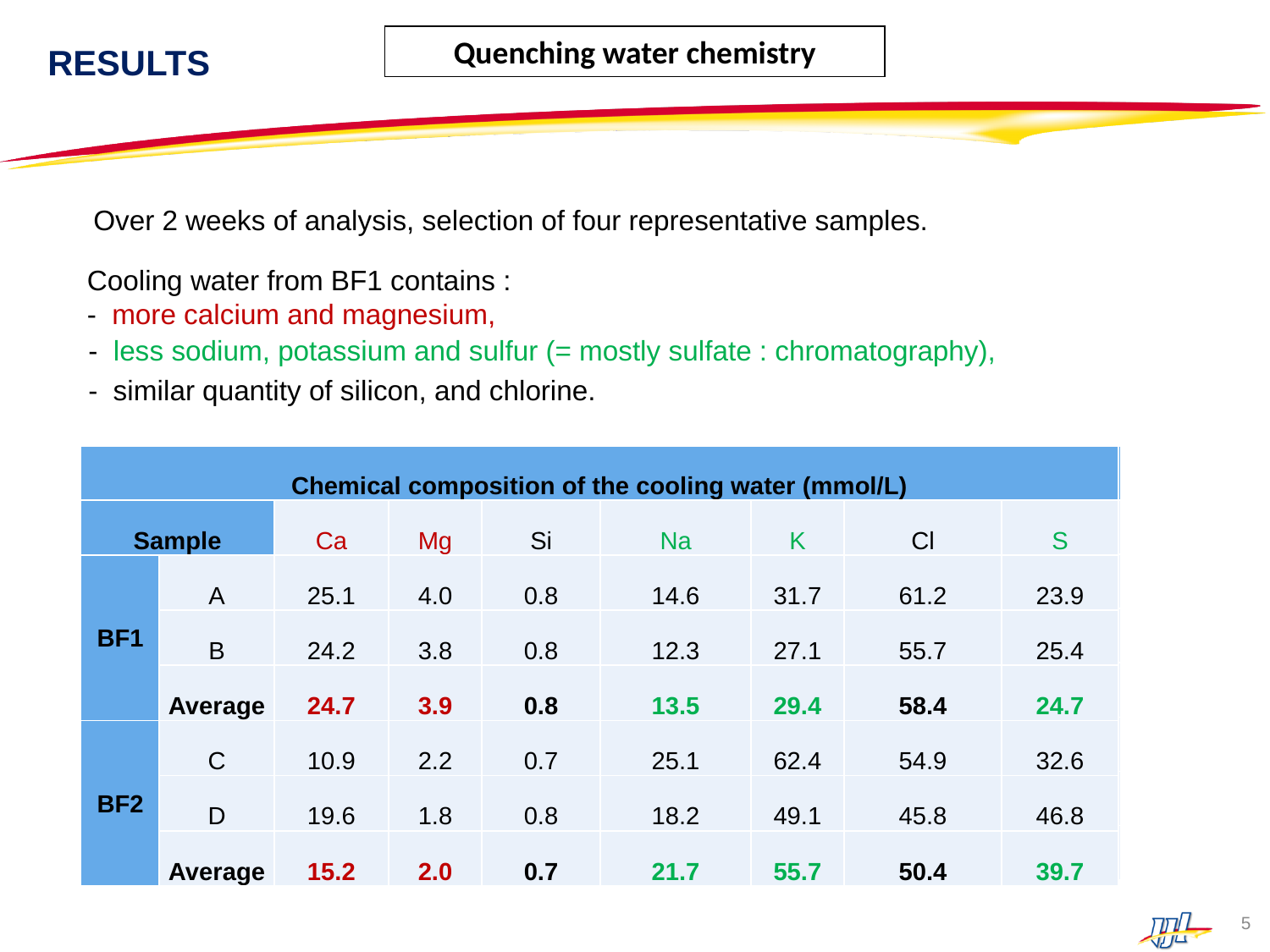

# Results
Quenching water chemistry
Over 2 weeks of analysis, selection of four representative samples.
Cooling water from BF1 contains :
-  more calcium and magnesium,
-  less sodium, potassium and sulfur (= mostly sulfate : chromatography),
-  similar quantity of silicon, and chlorine.
| Chemical composition of the cooling water (mmol/L) |  |  |  |  |  |  |  |  |
| --- | --- | --- | --- | --- | --- | --- | --- | --- |
| Sample |  | Ca | Mg |  | Na | K |  | S |
| BF1 | A | 25.1 | 4.0 |  | 14.6 | 31.7 |  | 23.9 |
|  | B | 24.2 | 3.8 |  | 12.3 | 27.1 |  | 25.4 |
|  | Average | 24.7 | 3.9 |  | 13.5 | 29.4 |  | 24.7 |
| BF2 | C | 10.9 | 2.2 |  | 25.1 | 62.4 |  | 32.6 |
|  | D | 19.6 | 1.8 |  | 18.2 | 49.1 |  | 46.8 |
|  | Average | 15.2 | 2.0 |  | 21.7 | 55.7 |  | 39.7 |
| Chemical composition of the cooling water (mmol/L) |  |  |  |  |  |  |  |  |
| --- | --- | --- | --- | --- | --- | --- | --- | --- |
| Sample |  | Ca | Mg | Si | Na | K | Cl | S |
| BF1 | A | 25.1 | 4.0 | 0.8 | 14.6 | 31.7 | 61.2 | 23.9 |
|  | B | 24.2 | 3.8 | 0.8 | 12.3 | 27.1 | 55.7 | 25.4 |
|  | Average | 24.7 | 3.9 | 0.8 | 13.5 | 29.4 | 58.4 | 24.7 |
| BF2 | C | 10.9 | 2.2 | 0.7 | 25.1 | 62.4 | 54.9 | 32.6 |
|  | D | 19.6 | 1.8 | 0.8 | 18.2 | 49.1 | 45.8 | 46.8 |
|  | Average | 15.2 | 2.0 | 0.7 | 21.7 | 55.7 | 50.4 | 39.7 |
| Chemical composition of the cooling water (mmol/L) |  |  |  |  |  |  |  |  |
| --- | --- | --- | --- | --- | --- | --- | --- | --- |
| Sample |  | Ca | Mg |  |  |  |  |  |
| BF1 | A | 25.1 | 4.0 |  |  |  |  |  |
|  | B | 24.2 | 3.8 |  |  |  |  |  |
|  | Average | 24.7 | 3.9 |  |  |  |  |  |
| BF2 | C | 10.9 | 2.2 |  |  |  |  |  |
|  | D | 19.6 | 1.8 |  |  |  |  |  |
|  | Average | 15.2 | 2.0 |  |  |  |  |  |
5